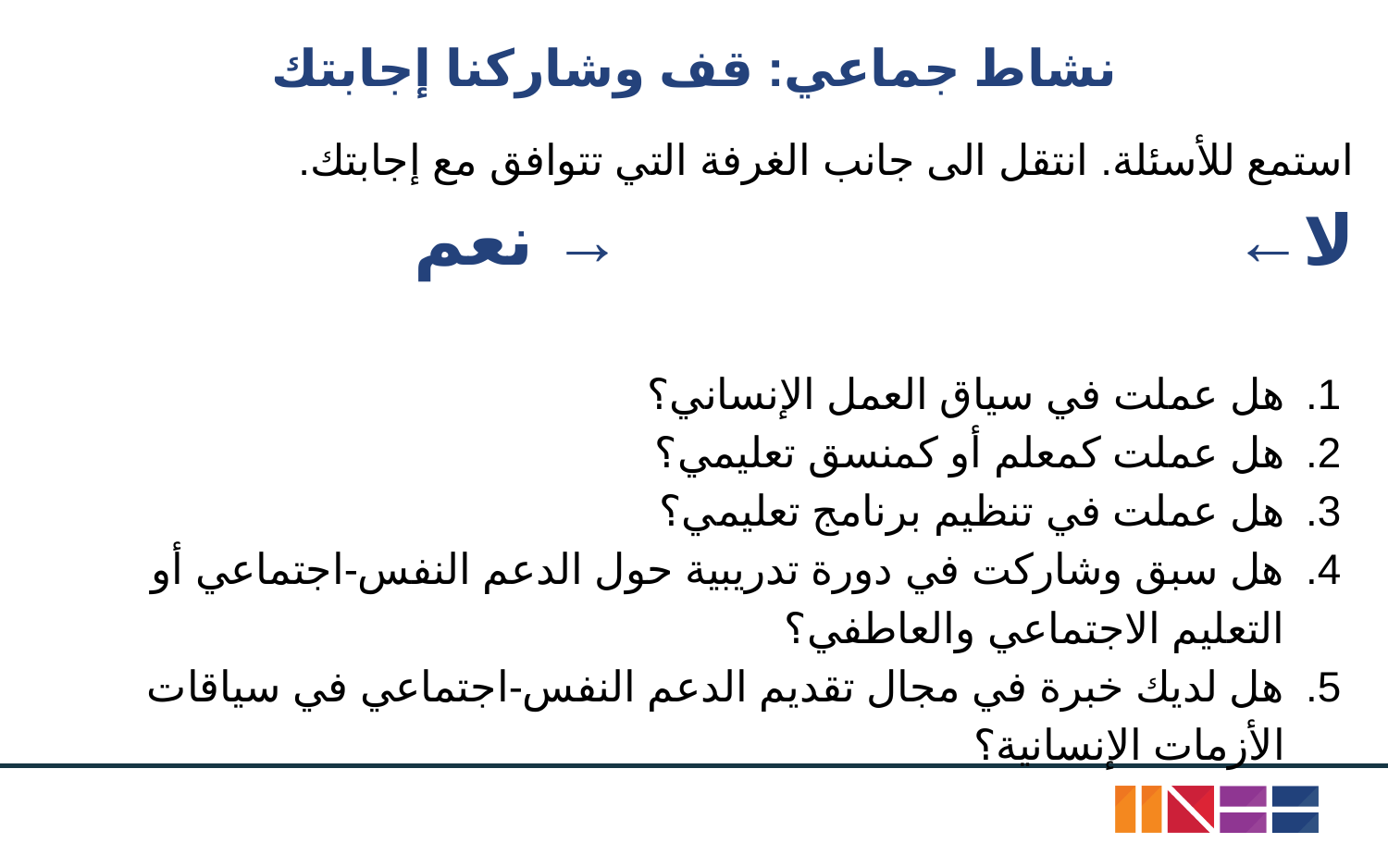

# نشاط جماعي: قف وشاركنا إجابتك
استمع للأسئلة. انتقل الى جانب الغرفة التي تتوافق مع إجابتك.
لا← 					  → نعم

هل عملت في سياق العمل الإنساني؟
هل عملت كمعلم أو كمنسق تعليمي؟
هل عملت في تنظيم برنامج تعليمي؟
هل سبق وشاركت في دورة تدريبية حول الدعم النفس-اجتماعي أو التعليم الاجتماعي والعاطفي؟
هل لديك خبرة في مجال تقديم الدعم النفس-اجتماعي في سياقات الأزمات الإنسانية؟